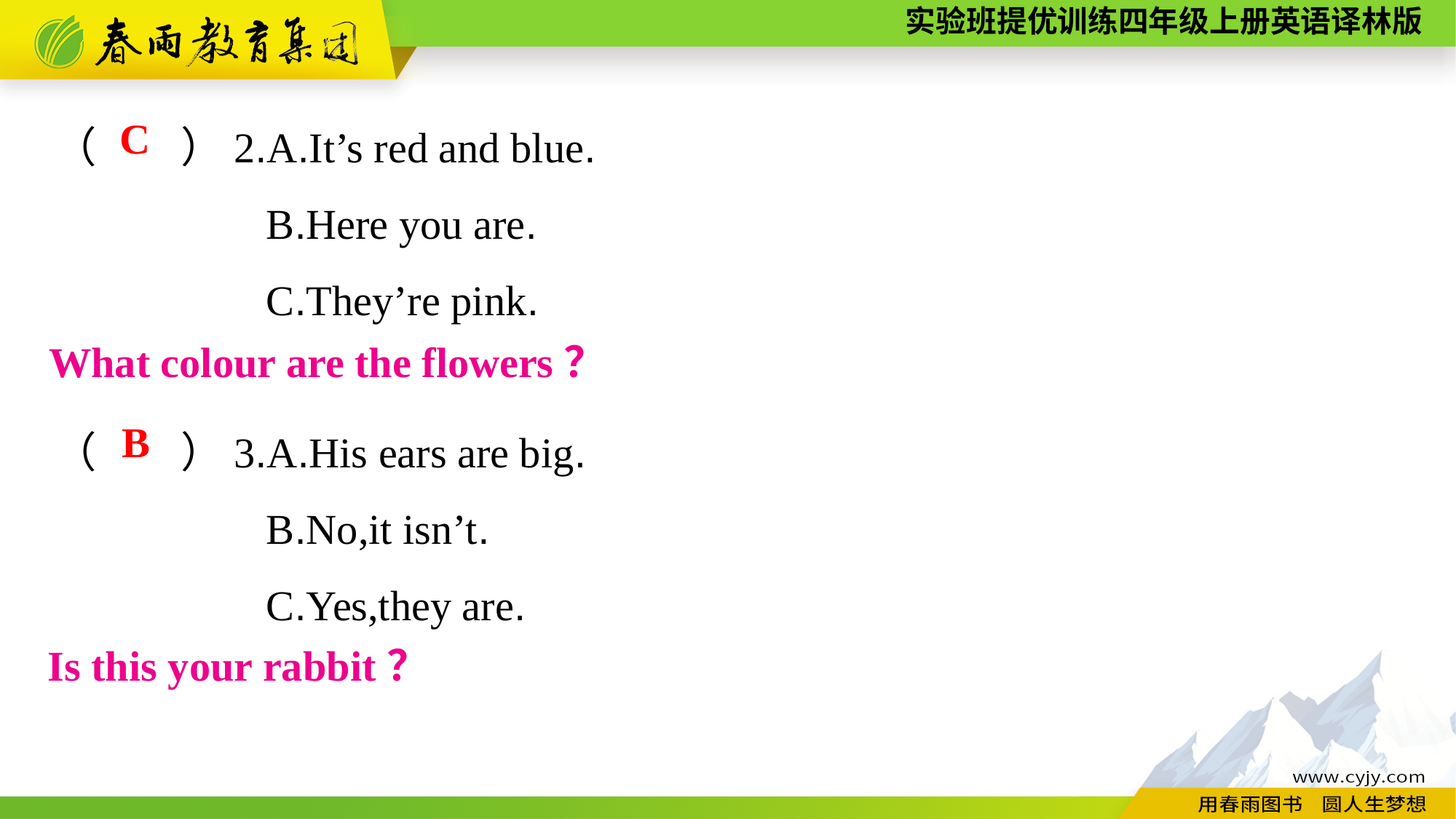

（　　）2.A.It’s red and blue.
B.Here you are.
C.They’re pink.

（　　）3.A.His ears are big.
B.No,it isn’t.
C.Yes,they are.
C
What colour are the flowers？
B
Is this your rabbit？